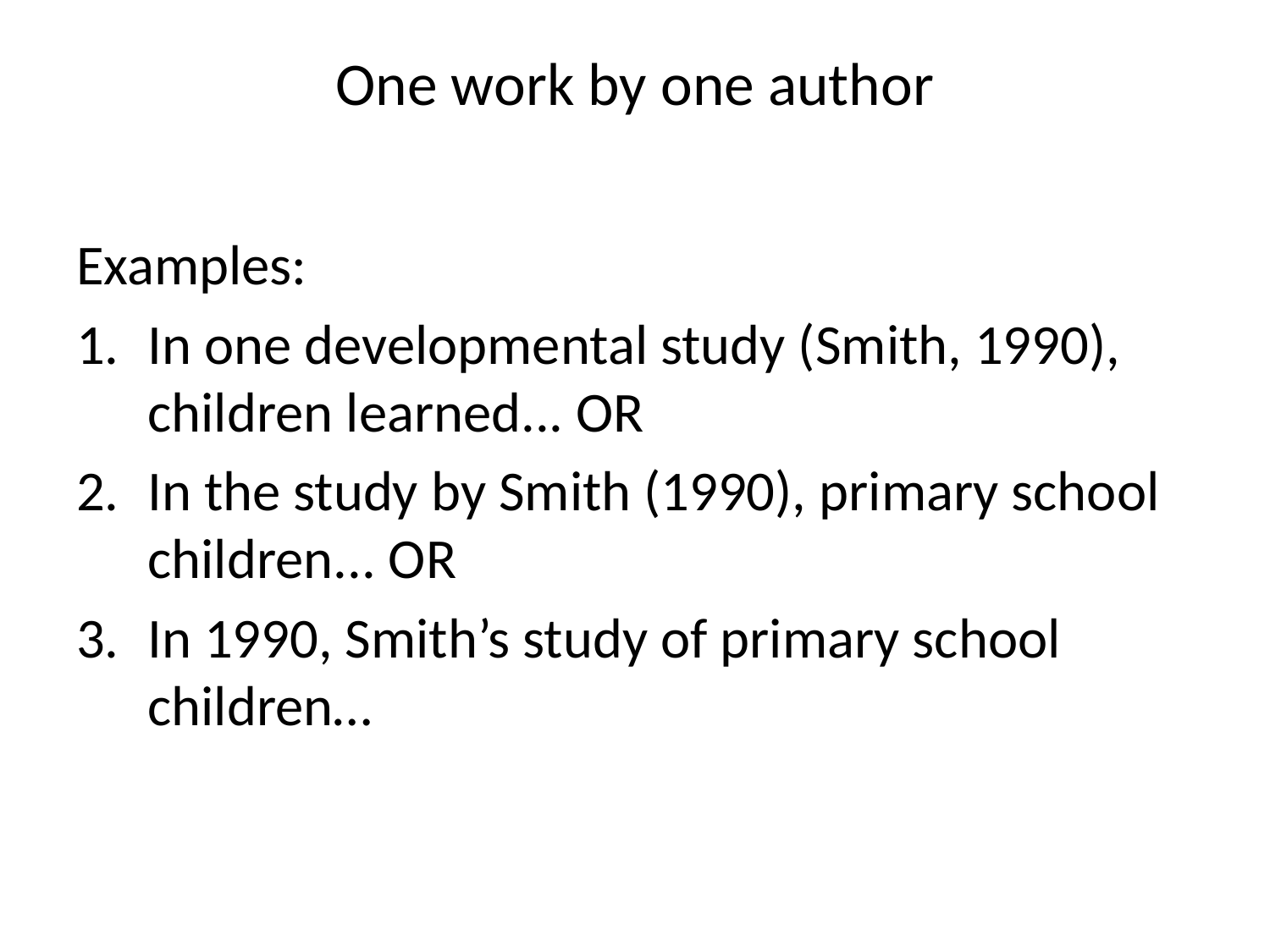

# One work by one author
Examples:
In one developmental study (Smith, 1990), children learned... OR
In the study by Smith (1990), primary school children... OR
In 1990, Smith’s study of primary school children…